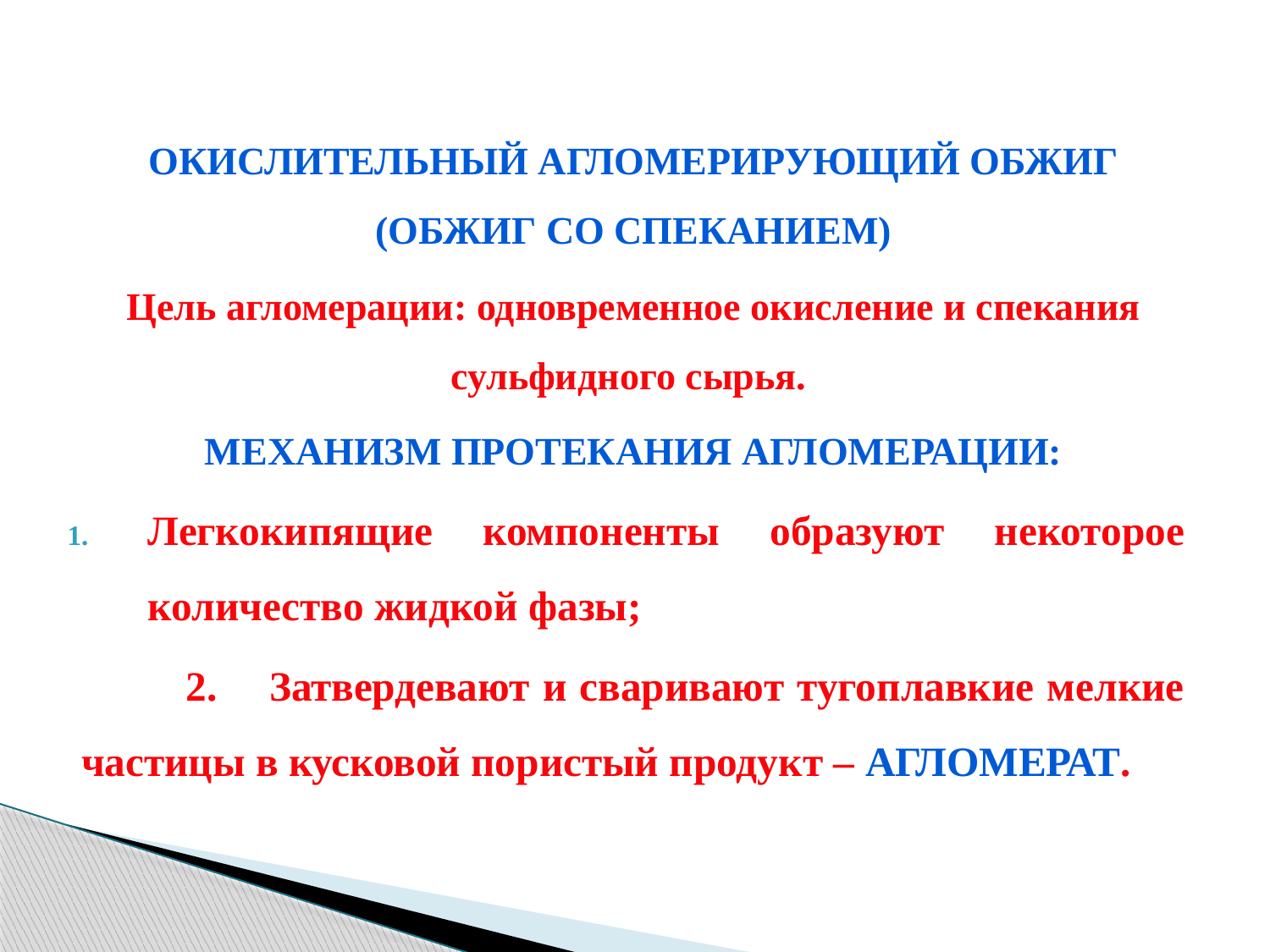

Окислительный агломерирующий обжиг (обжиг со спеканием)
Цель агломерации: одновременное окисление и спекания сульфидного сырья.
Механизм протекания агломерации:
Легкокипящие компоненты образуют некоторое количество жидкой фазы;
        2.    Затвердевают и сваривают тугоплавкие мелкие частицы в кусковой пористый продукт – агломерат.